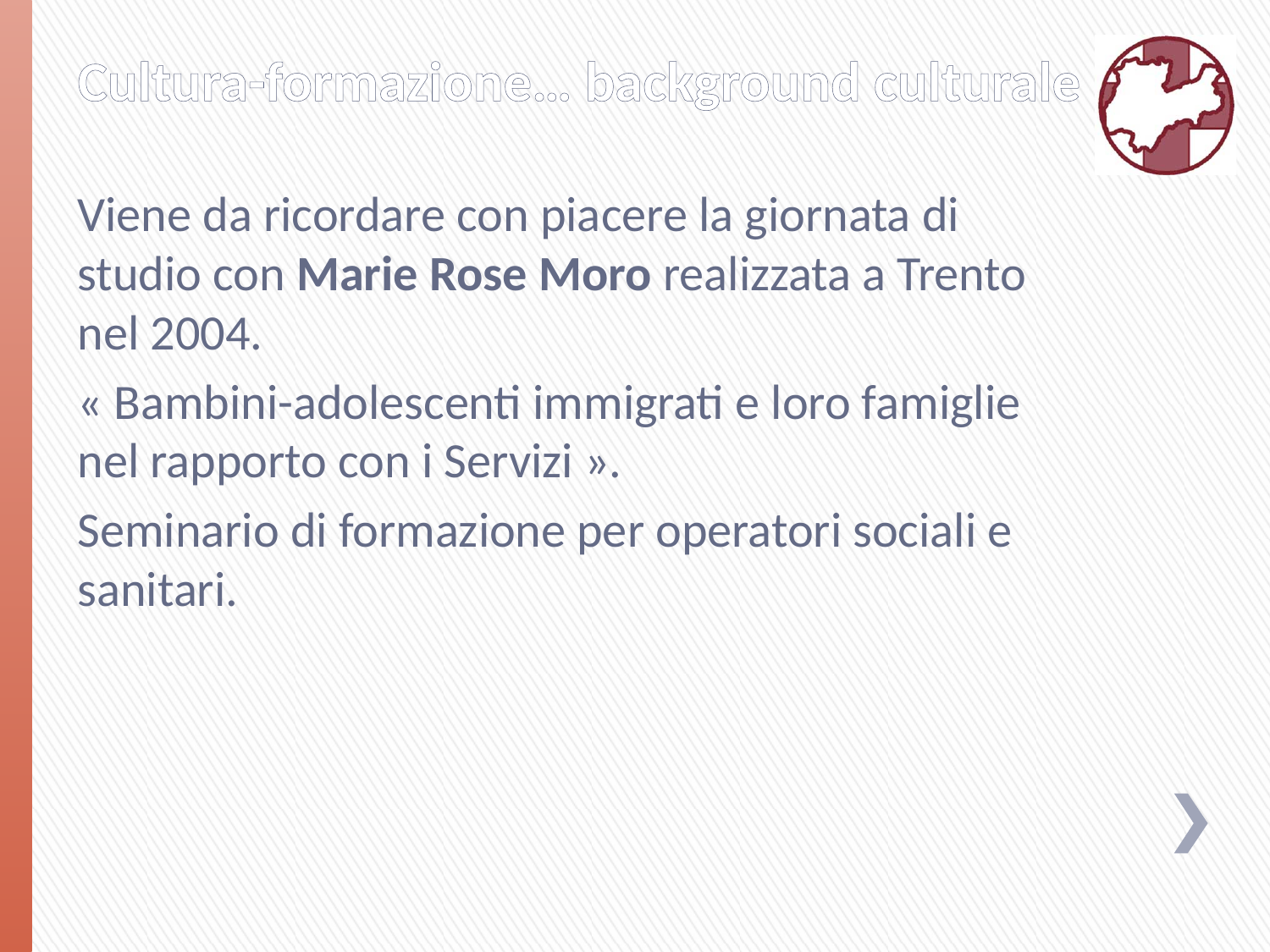

# Cultura-formazione… background culturale
Viene da ricordare con piacere la giornata di studio con Marie Rose Moro realizzata a Trento nel 2004.
« Bambini-adolescenti immigrati e loro famiglie nel rapporto con i Servizi ».
Seminario di formazione per operatori sociali e sanitari.